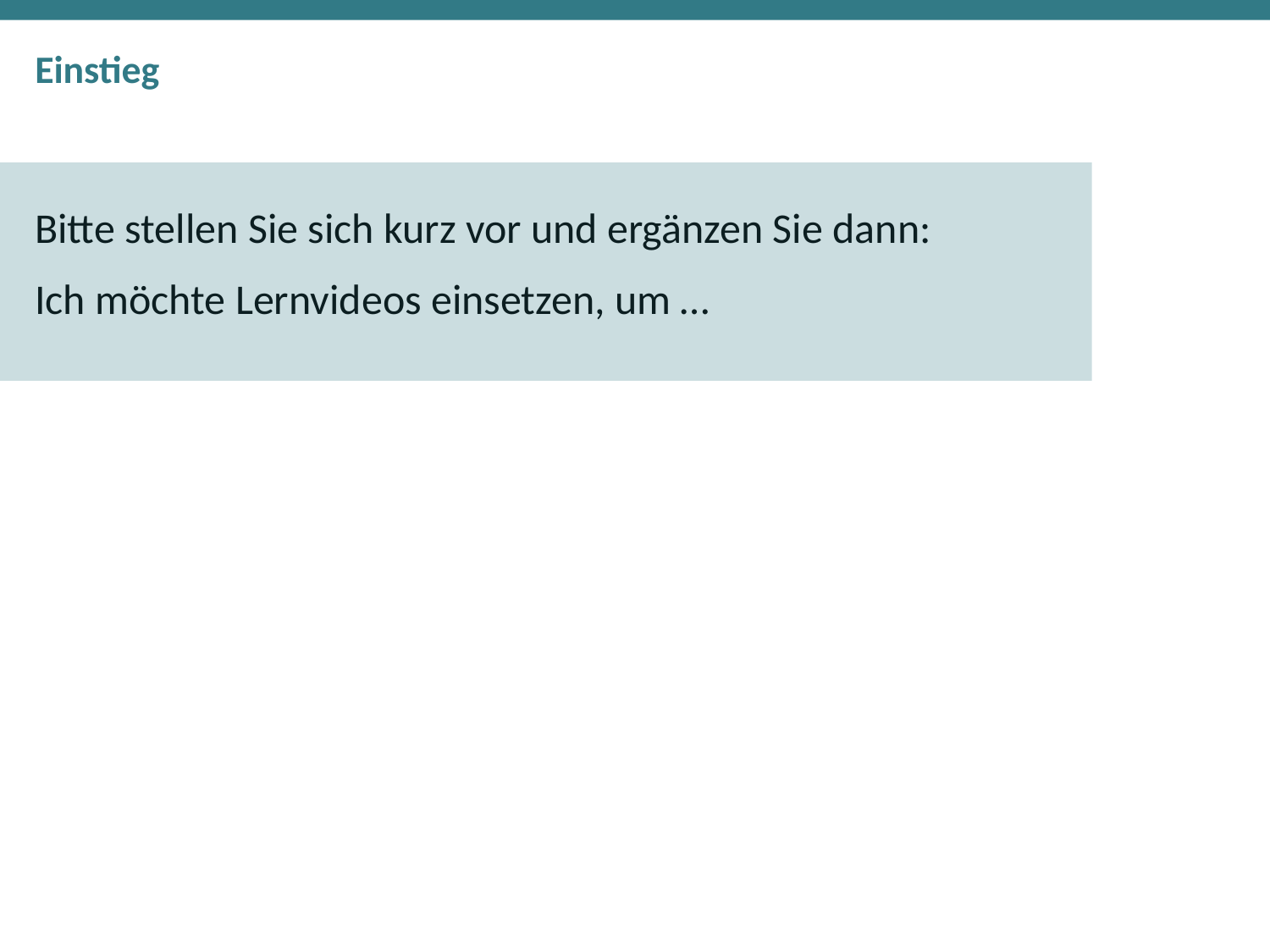

# Einstieg

Bitte stellen Sie sich kurz vor und ergänzen Sie dann:
Ich möchte Lernvideos einsetzen, um …